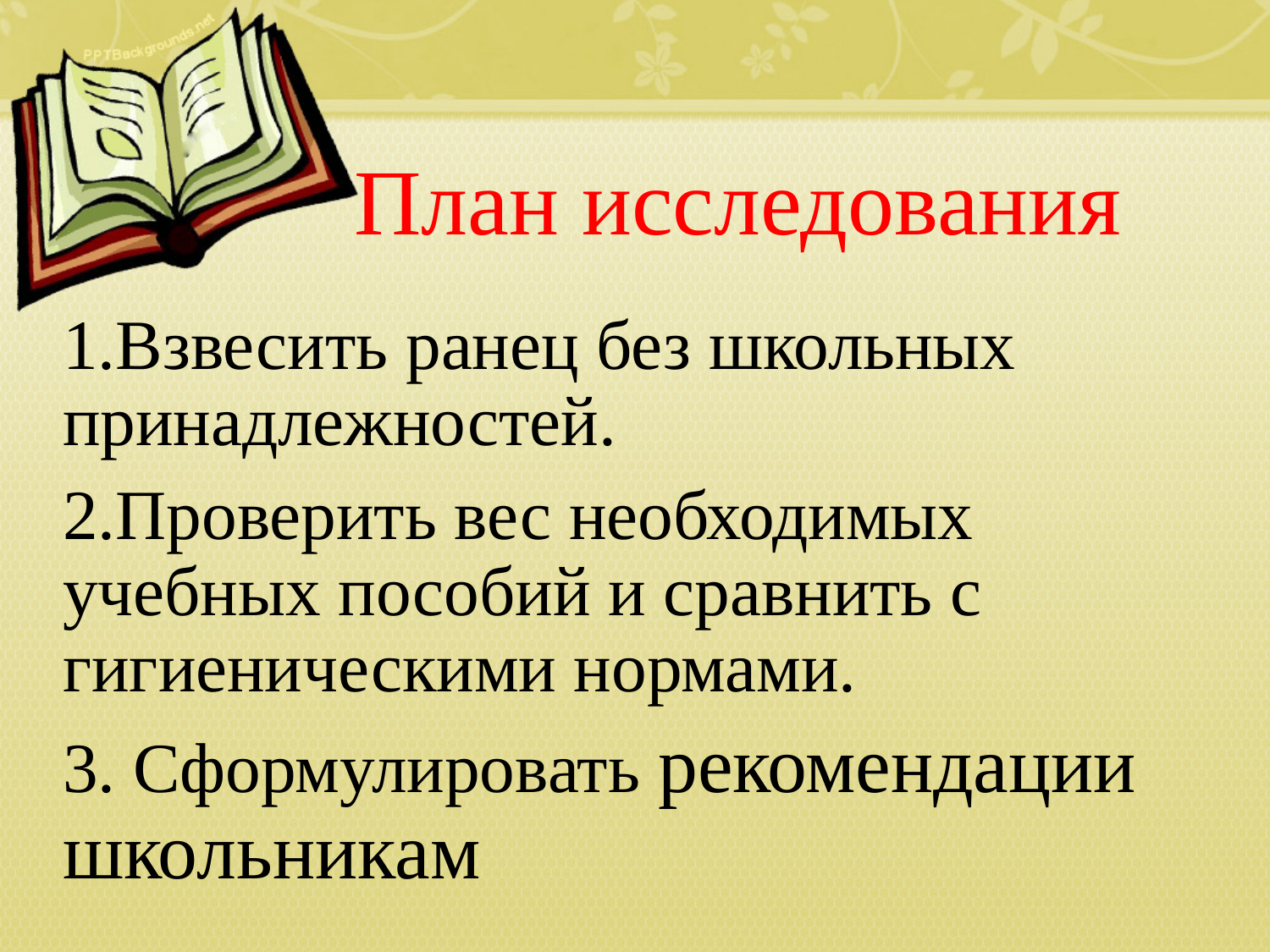

# План исследования
1.Взвесить ранец без школьных принадлежностей.
2.Проверить вес необходимых учебных пособий и сравнить с гигиеническими нормами.
3. Сформулировать рекомендации школьникам